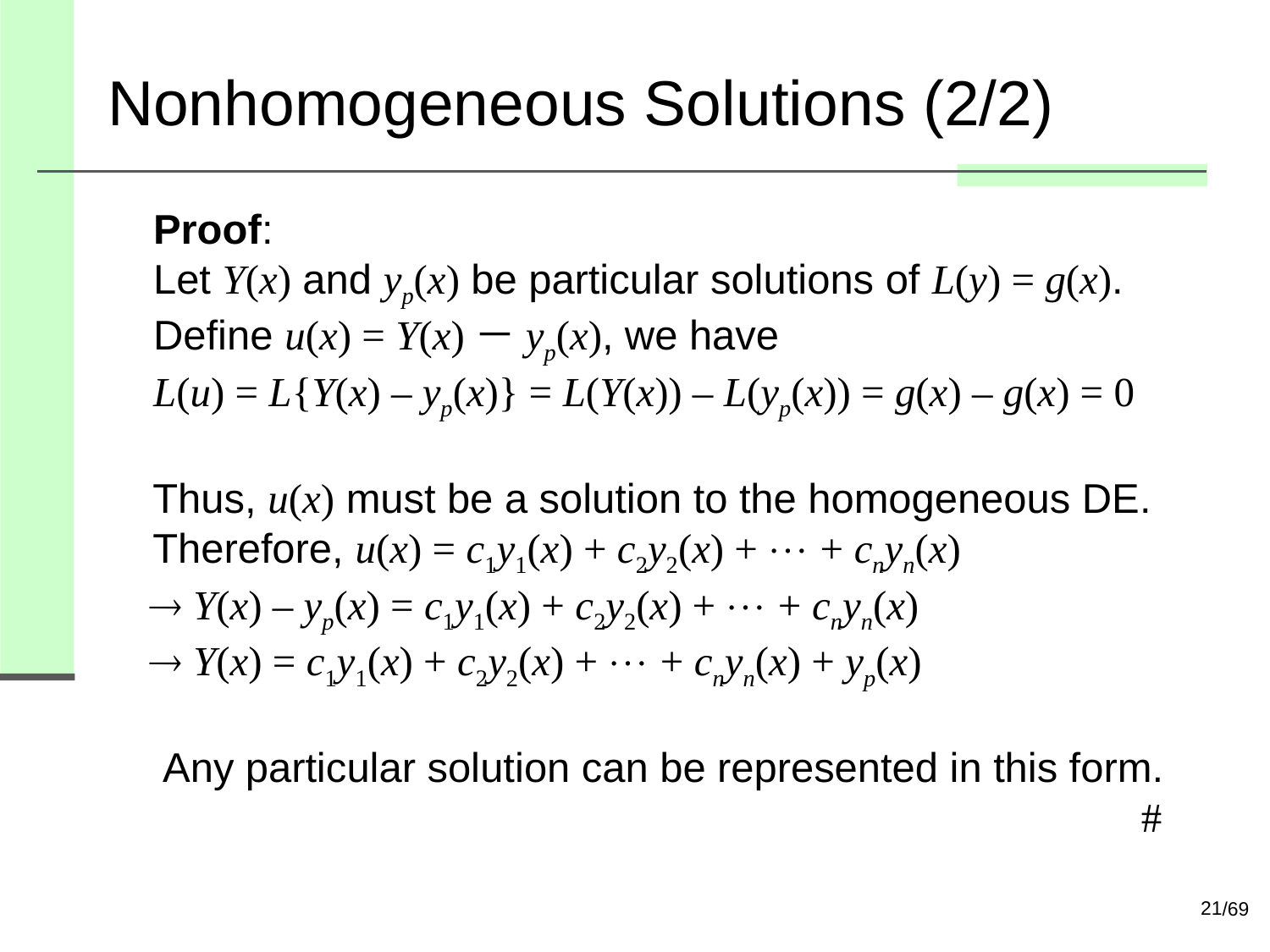

# Nonhomogeneous Solutions (2/2)
    Proof:
    Let Y(x) and yp(x) be particular solutions of L(y) = g(x).
    Define u(x) = Y(x)－yp(x), we have
    L(u) = L{Y(x) – yp(x)} = L(Y(x)) – L(yp(x)) = g(x) – g(x) = 0
    Thus, u(x) must be a solution to the homogeneous DE.
    Therefore, u(x) = c1y1(x) + c2y2(x) + … + cnyn(x)
    → Y(x) – yp(x) = c1y1(x) + c2y2(x) + … + cnyn(x)
    → Y(x) = c1y1(x) + c2y2(x) + … + cnyn(x) + yp(x)
     Any particular solution can be represented in this form.
                                                                                                    #
21